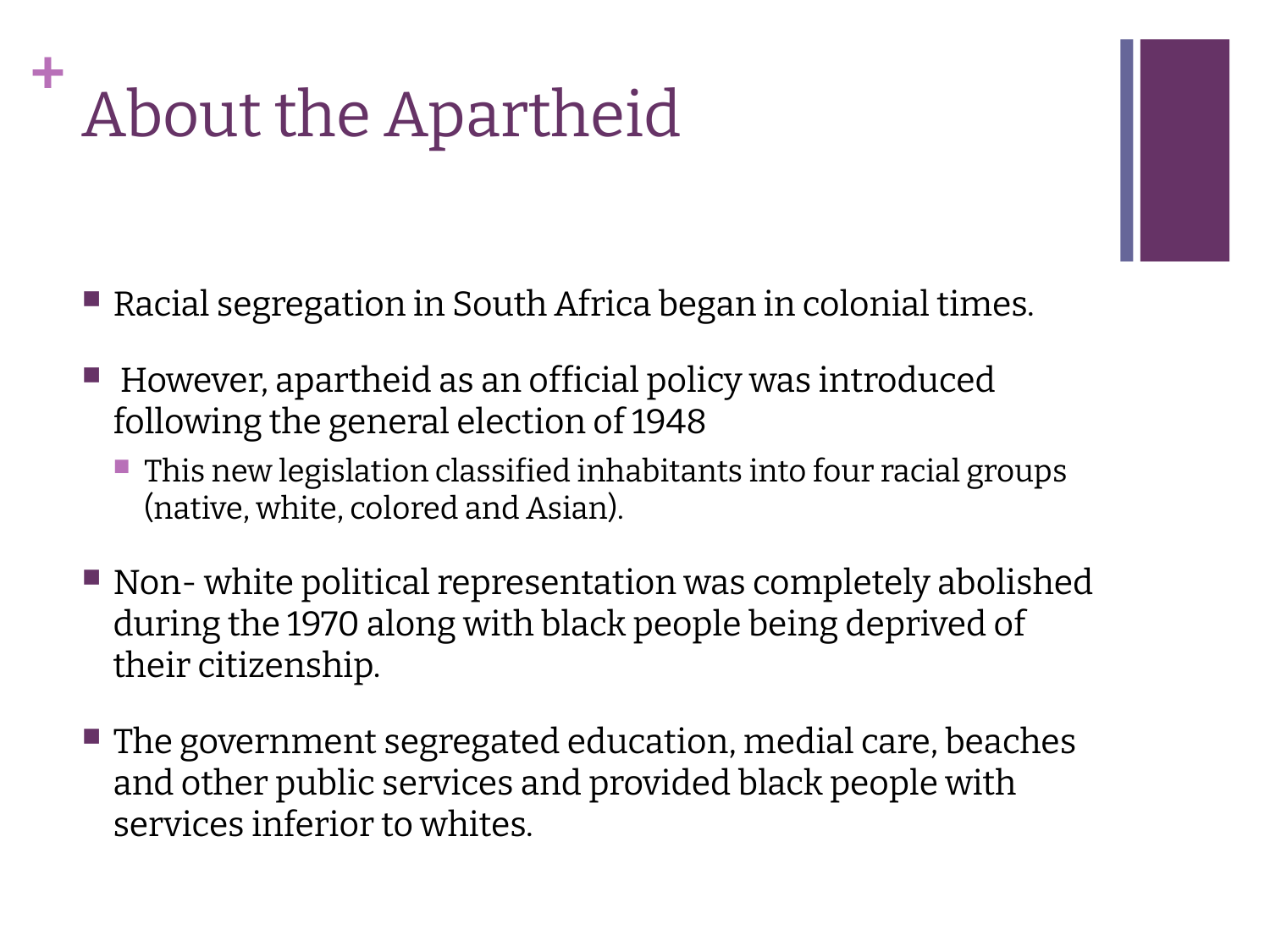

# About the Apartheid
Racial segregation in South Africa began in colonial times.
 However, apartheid as an official policy was introduced following the general election of 1948
This new legislation classified inhabitants into four racial groups (native, white, colored and Asian).
Non- white political representation was completely abolished during the 1970 along with black people being deprived of their citizenship.
The government segregated education, medial care, beaches and other public services and provided black people with services inferior to whites.